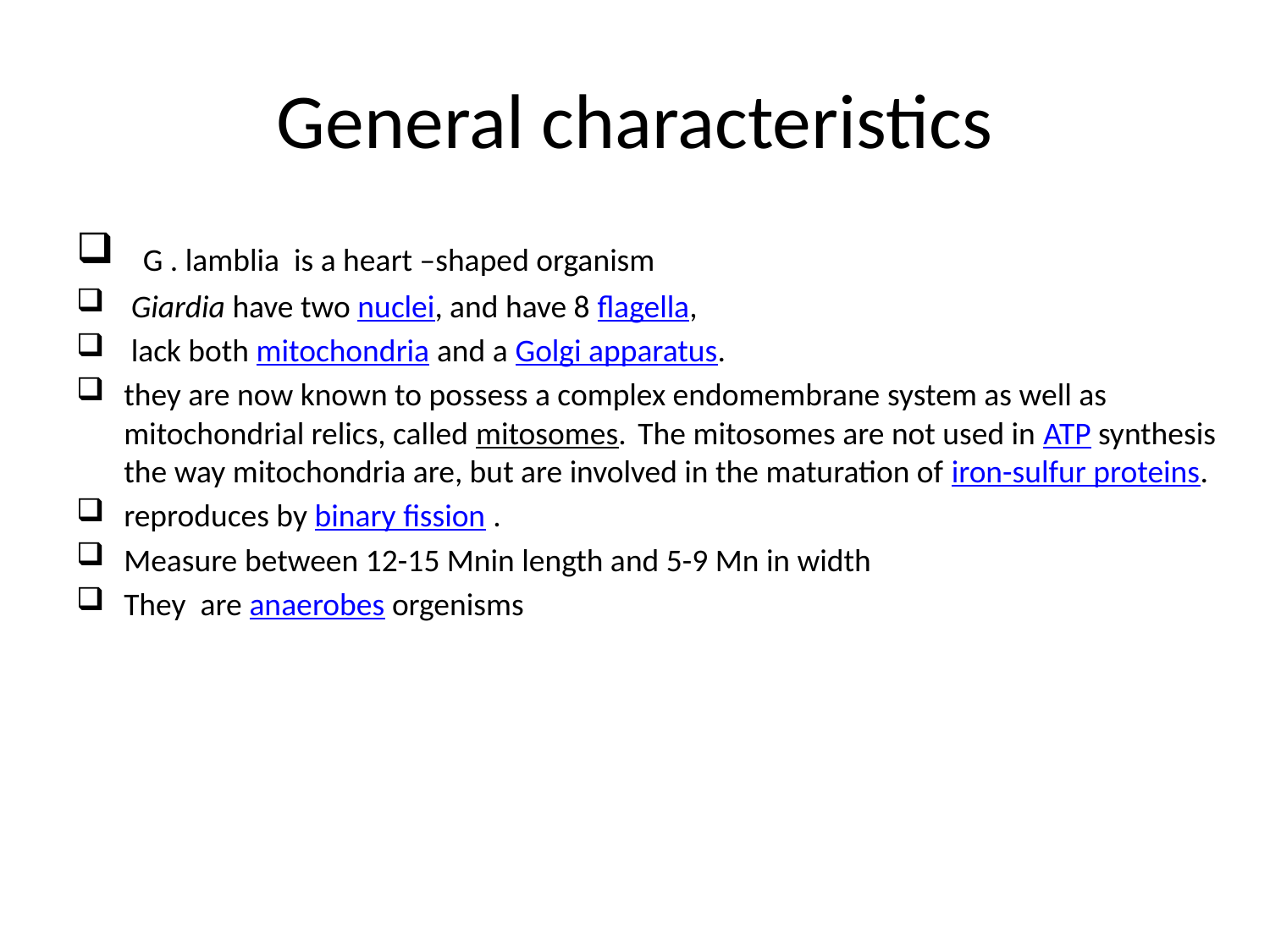

# General characteristics
  G . lamblia  is a heart –shaped organism
 Giardia have two nuclei, and have 8 flagella,
 lack both mitochondria and a Golgi apparatus.
they are now known to possess a complex endomembrane system as well as mitochondrial relics, called mitosomes.  The mitosomes are not used in ATP synthesis the way mitochondria are, but are involved in the maturation of iron-sulfur proteins.
reproduces by binary fission .
Measure between 12-15 Mnin length and 5-9 Mn in width
They  are anaerobes orgenisms